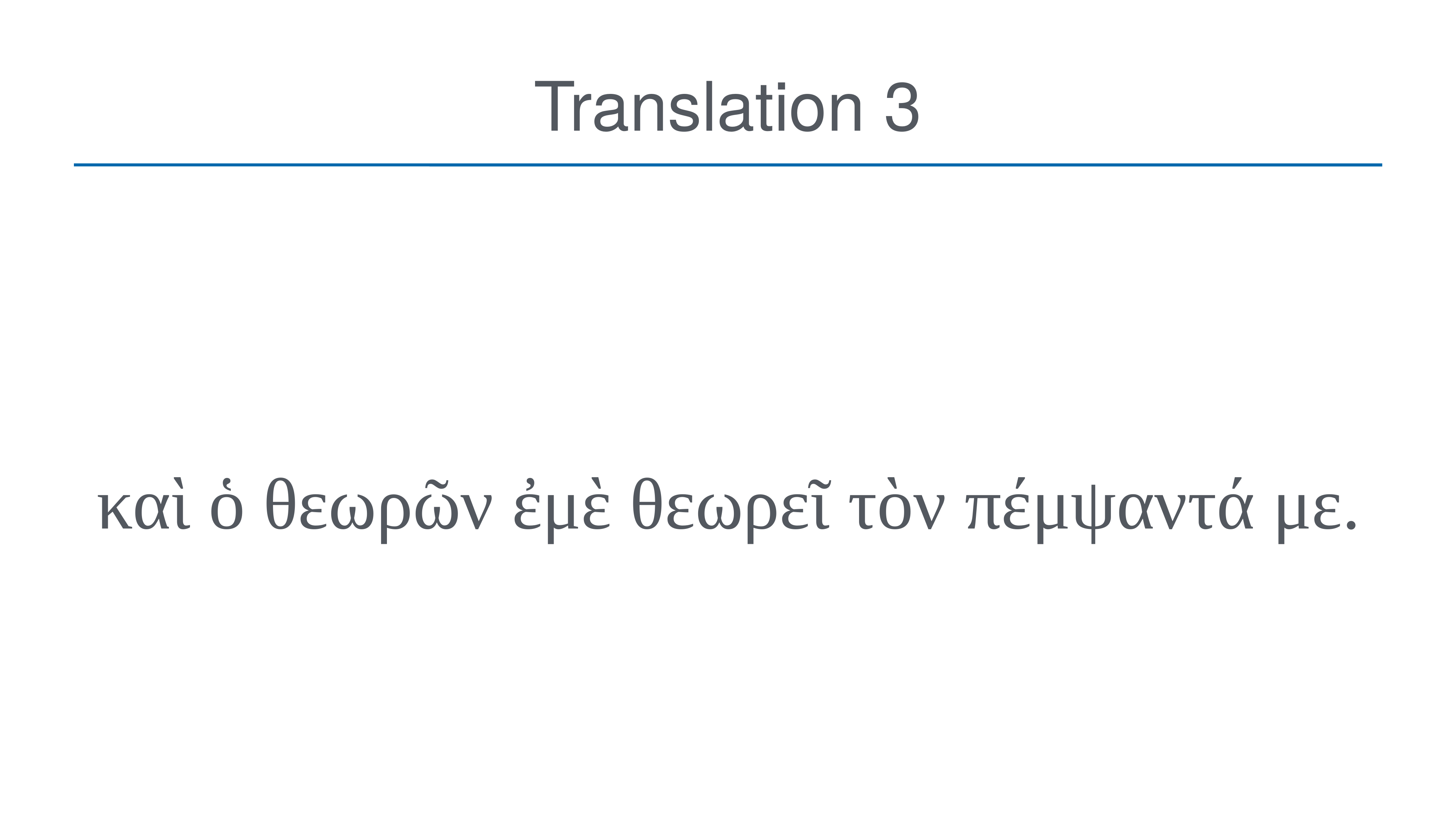

# Translation 3
καὶ ὁ θεωρῶν ἐμὲ θεωρεῖ τὸν πέμψαντά με.